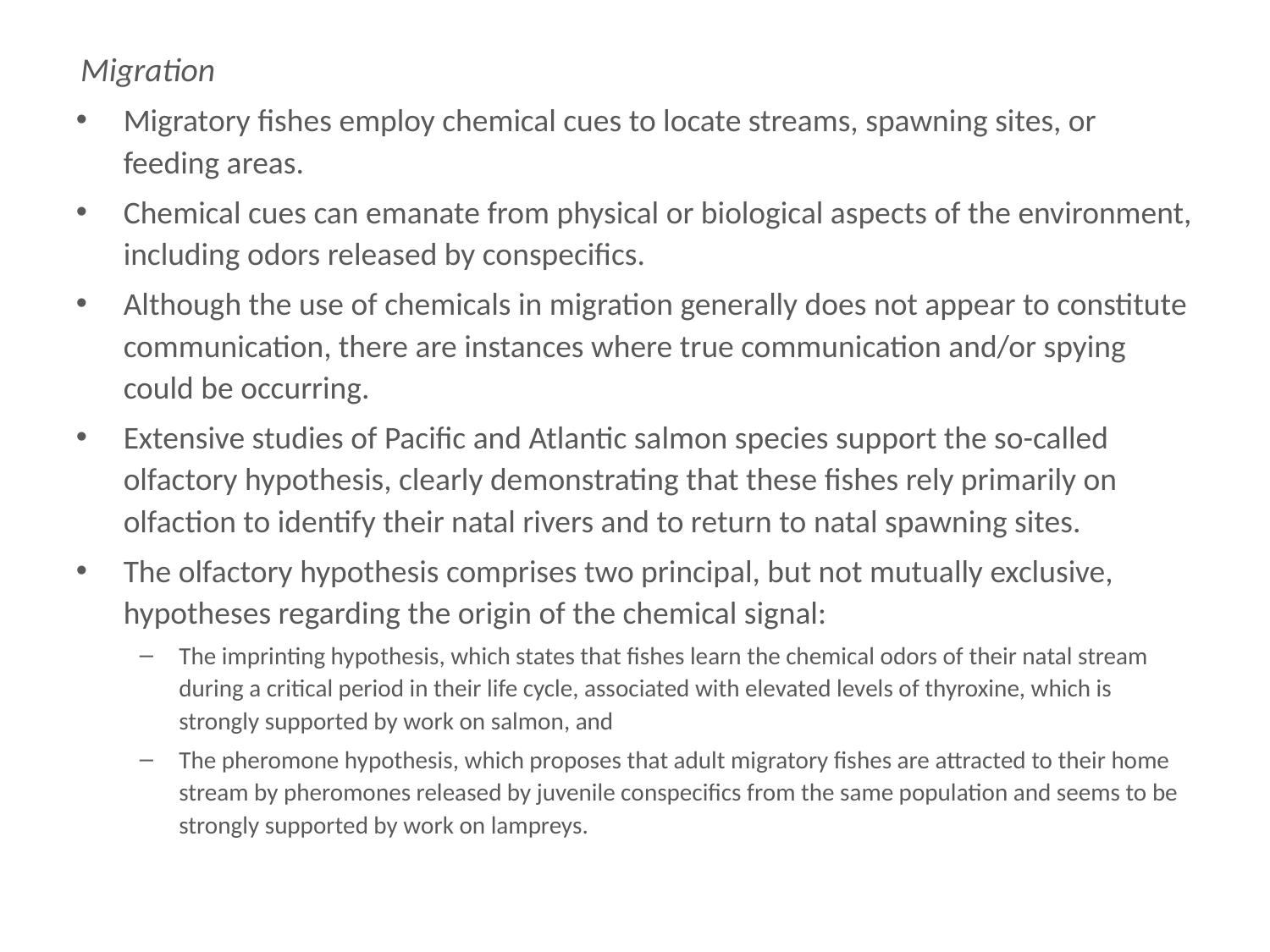

# Migration
Migration
Migratory fishes employ chemical cues to locate streams, spawning sites, or feeding areas.
Chemical cues can emanate from physical or biological aspects of the environment, including odors released by conspecifics.
Although the use of chemicals in migration generally does not appear to constitute communication, there are instances where true communication and/or spying could be occurring.
Extensive studies of Pacific and Atlantic salmon species support the so-called olfactory hypothesis, clearly demonstrating that these fishes rely primarily on olfaction to identify their natal rivers and to return to natal spawning sites.
The olfactory hypothesis comprises two principal, but not mutually exclusive, hypotheses regarding the origin of the chemical signal:
The imprinting hypothesis, which states that fishes learn the chemical odors of their natal stream during a critical period in their life cycle, associated with elevated levels of thyroxine, which is strongly supported by work on salmon, and
The pheromone hypothesis, which proposes that adult migratory fishes are attracted to their home stream by pheromones released by juvenile conspecifics from the same population and seems to be strongly supported by work on lampreys.